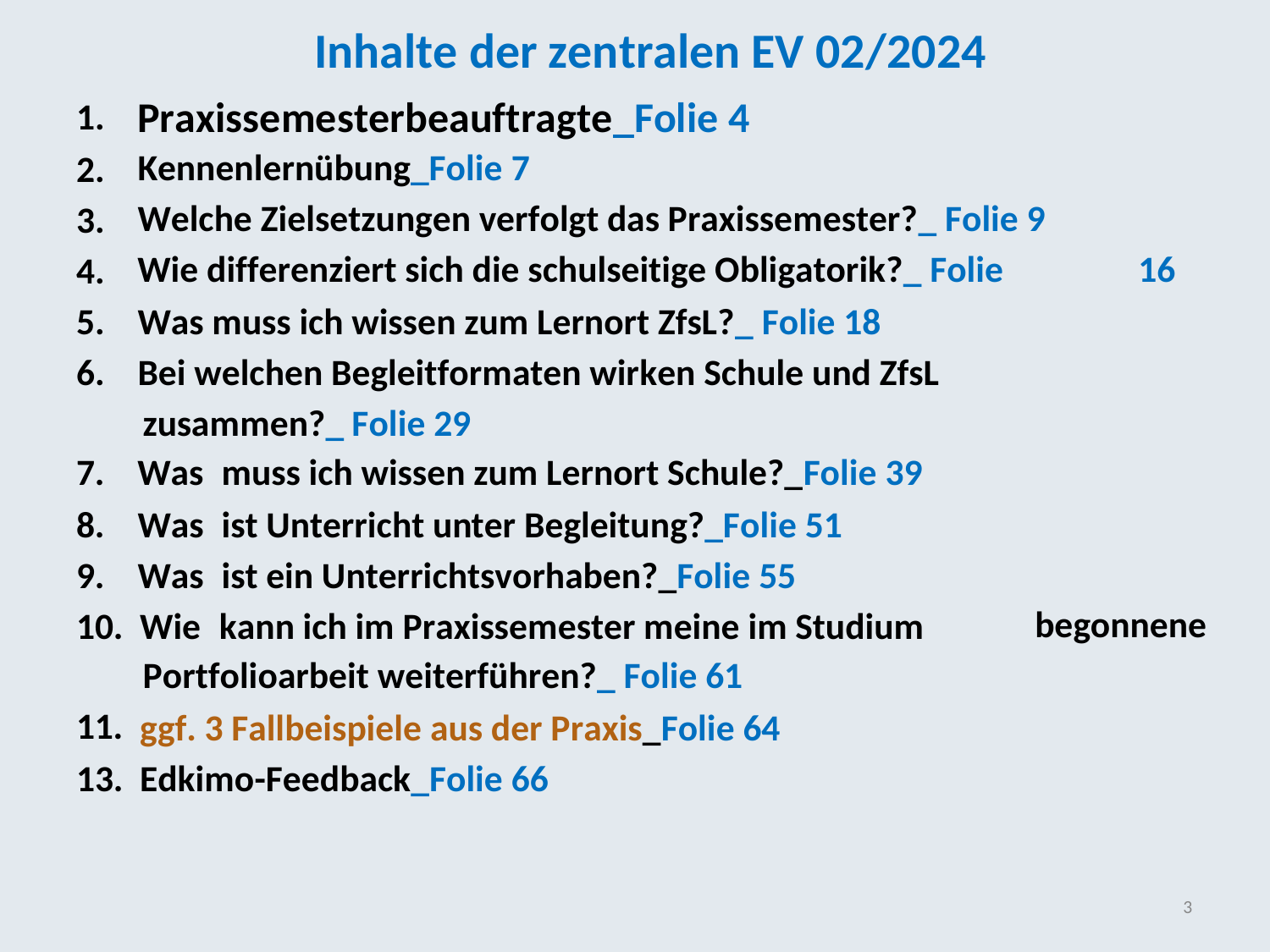

Inhalte der zentralen EV 02/2024
Praxissemesterbeauftragte_Folie 4
Kennenlernübung_Folie 7
Welche Zielsetzungen verfolgt das Praxissemester?_ Folie 9
1.
2.
3.
4.
5.
6.
Wie differenziert sich die schulseitige Obligatorik?_ Folie
Was muss ich wissen zum Lernort ZfsL?_ Folie 18
Bei welchen Begleitformaten wirken Schule und ZfsL
zusammen?_ Folie 29
16
7.
8.
9.
10.
Was
Was
Was
Wie
muss ich wissen zum Lernort Schule?_Folie 39
ist Unterricht unter Begleitung?_Folie 51
ist ein Unterrichtsvorhaben?_Folie 55
kann ich im Praxissemester meine im Studium
begonnene
Portfolioarbeit weiterführen?_ Folie 61
ggf. 3 Fallbeispiele aus der Praxis_Folie 64
Edkimo-Feedback_Folie 66
11.
13.
3